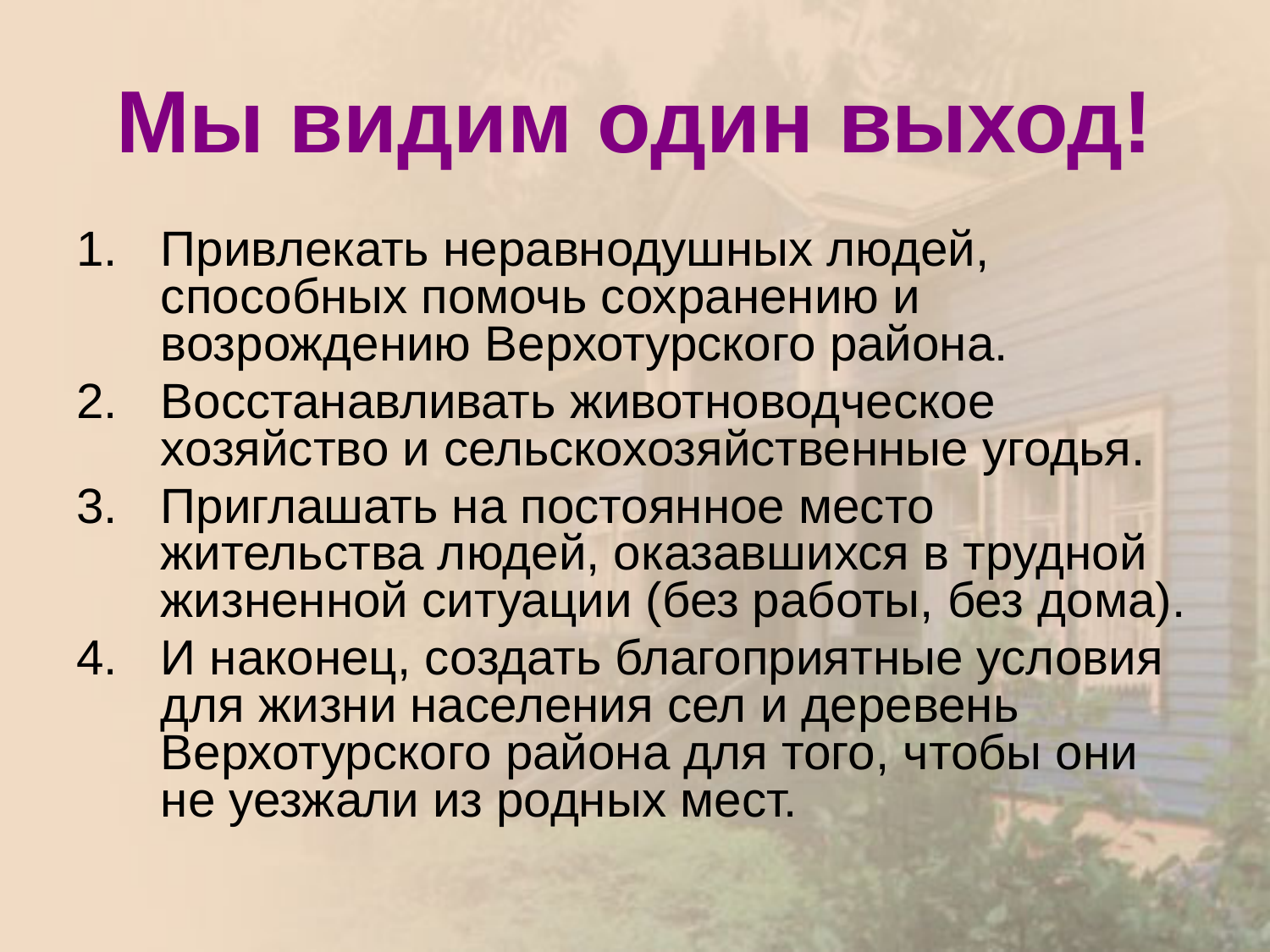

# Мы видим один выход!
Привлекать неравнодушных людей, способных помочь сохранению и возрождению Верхотурского района.
Восстанавливать животноводческое хозяйство и сельскохозяйственные угодья.
Приглашать на постоянное место жительства людей, оказавшихся в трудной жизненной ситуации (без работы, без дома).
И наконец, создать благоприятные условия для жизни населения сел и деревень Верхотурского района для того, чтобы они не уезжали из родных мест.